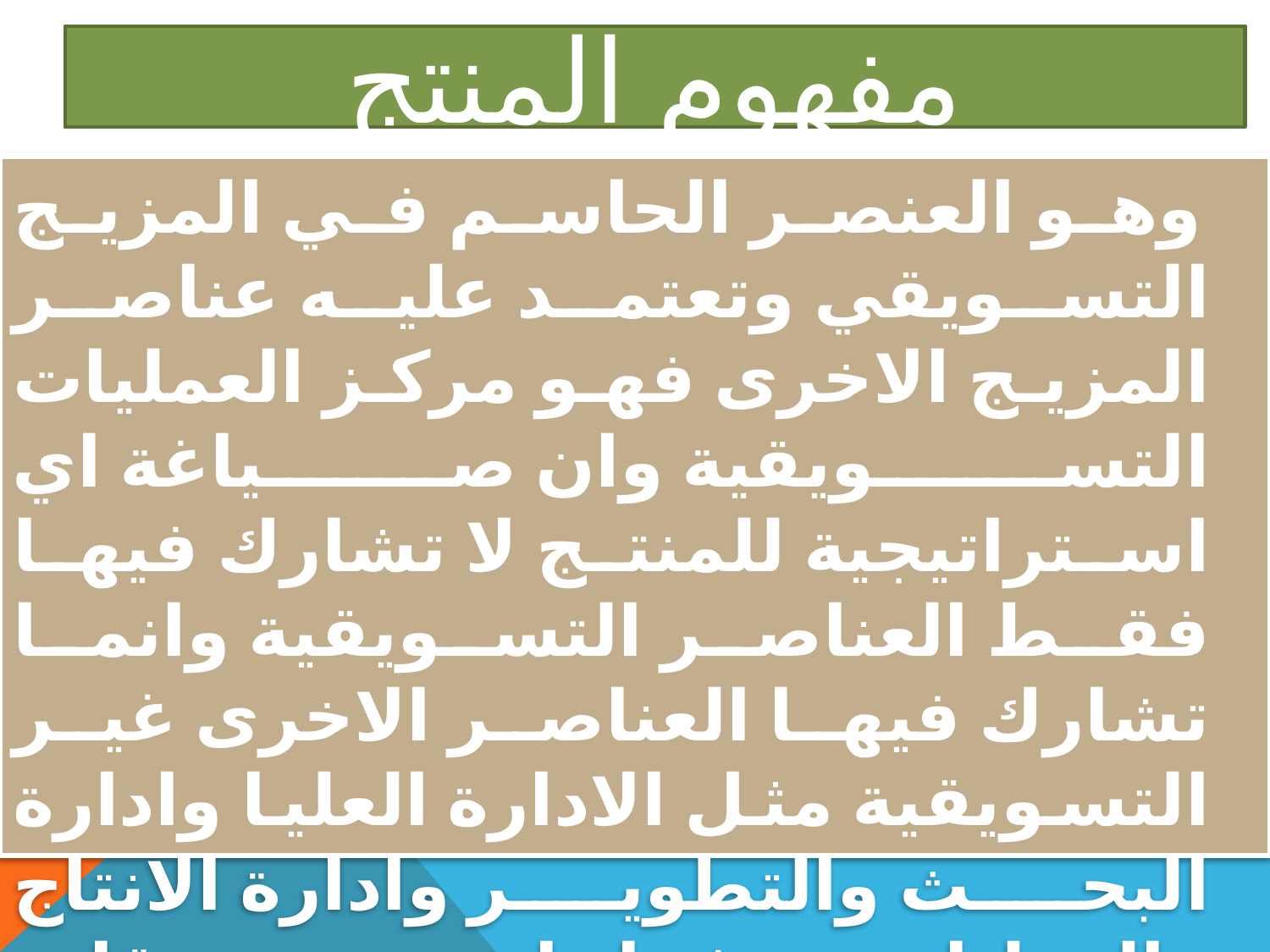

# مفهوم المنتج
   وهو العنصر الحاسم في المزيج التسويقي وتعتمد عليه عناصر المزيج الاخرى فهو مركز العمليات التسويقية وان صياغة اي استراتيجية للمنتج لا تشارك فيها فقط العناصر التسويقية وانما تشارك فيها العناصر الاخرى غير التسويقية مثل الادارة العليا وادارة البحث والتطوير وادارة الانتاج والعمليات بهدف انتاج منتج قادر على تلبية حاجات الزبون.